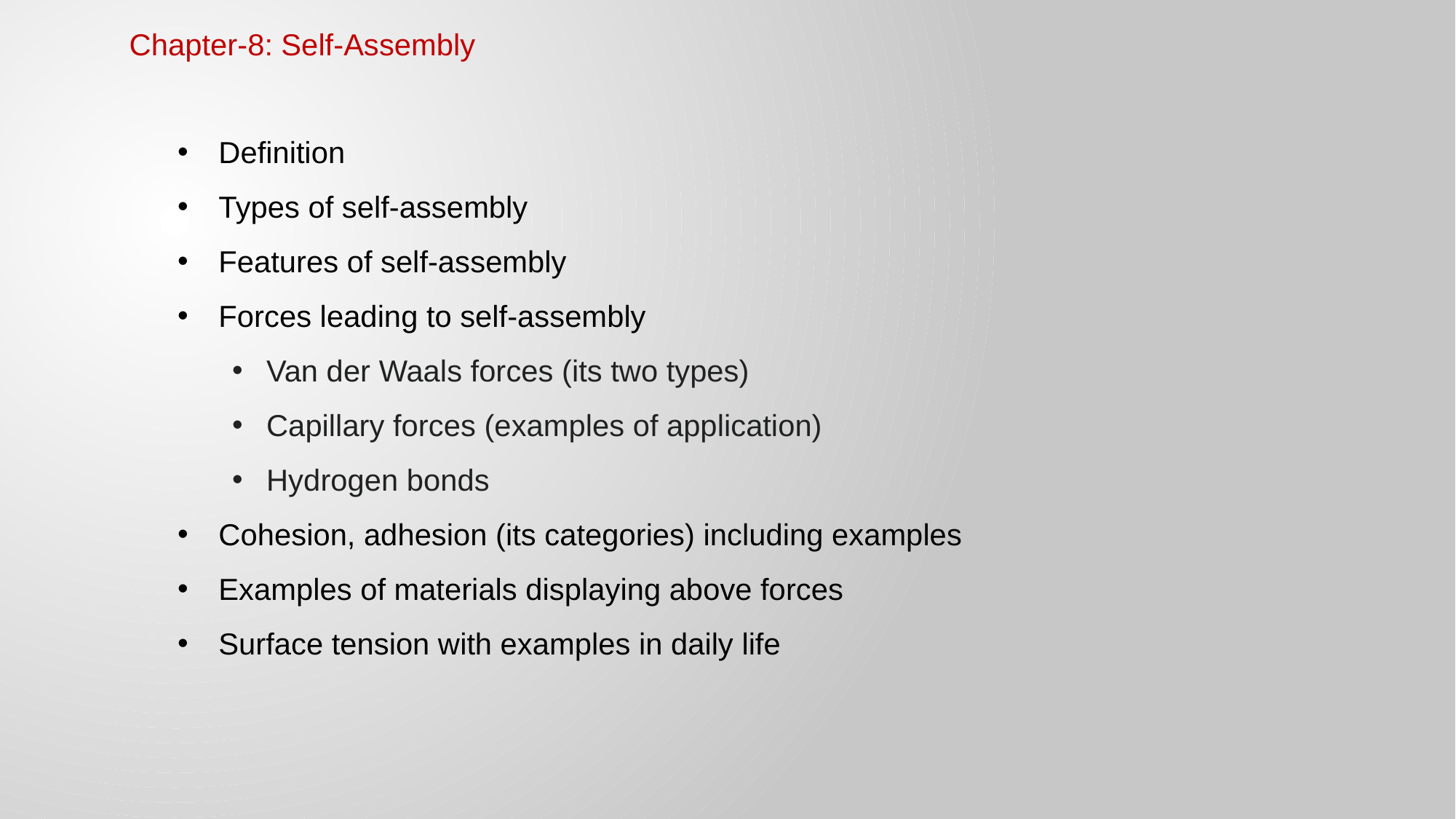

Chapter-8: Self-Assembly
Definition
Types of self-assembly
Features of self-assembly
Forces leading to self-assembly
Van der Waals forces (its two types)
Capillary forces (examples of application)
Hydrogen bonds
Cohesion, adhesion (its categories) including examples
Examples of materials displaying above forces
Surface tension with examples in daily life